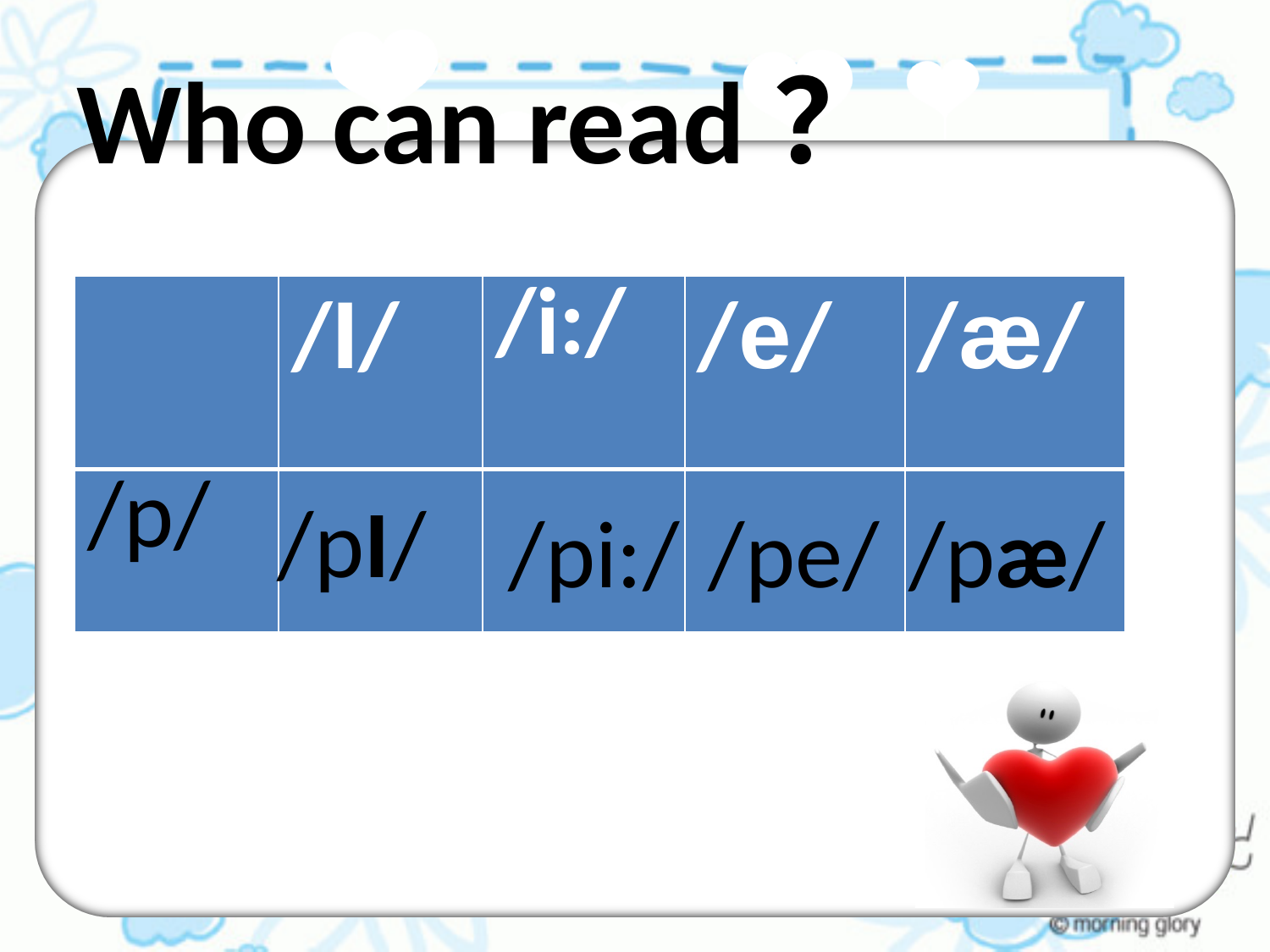

Who can read？
|  | /I/ | /i:/ |
| --- | --- | --- |
| /p/ |  |  |
| /e/ | /æ/ |
| --- | --- |
|  |  |
/pI/
/pi:/
/pe/
/pæ/